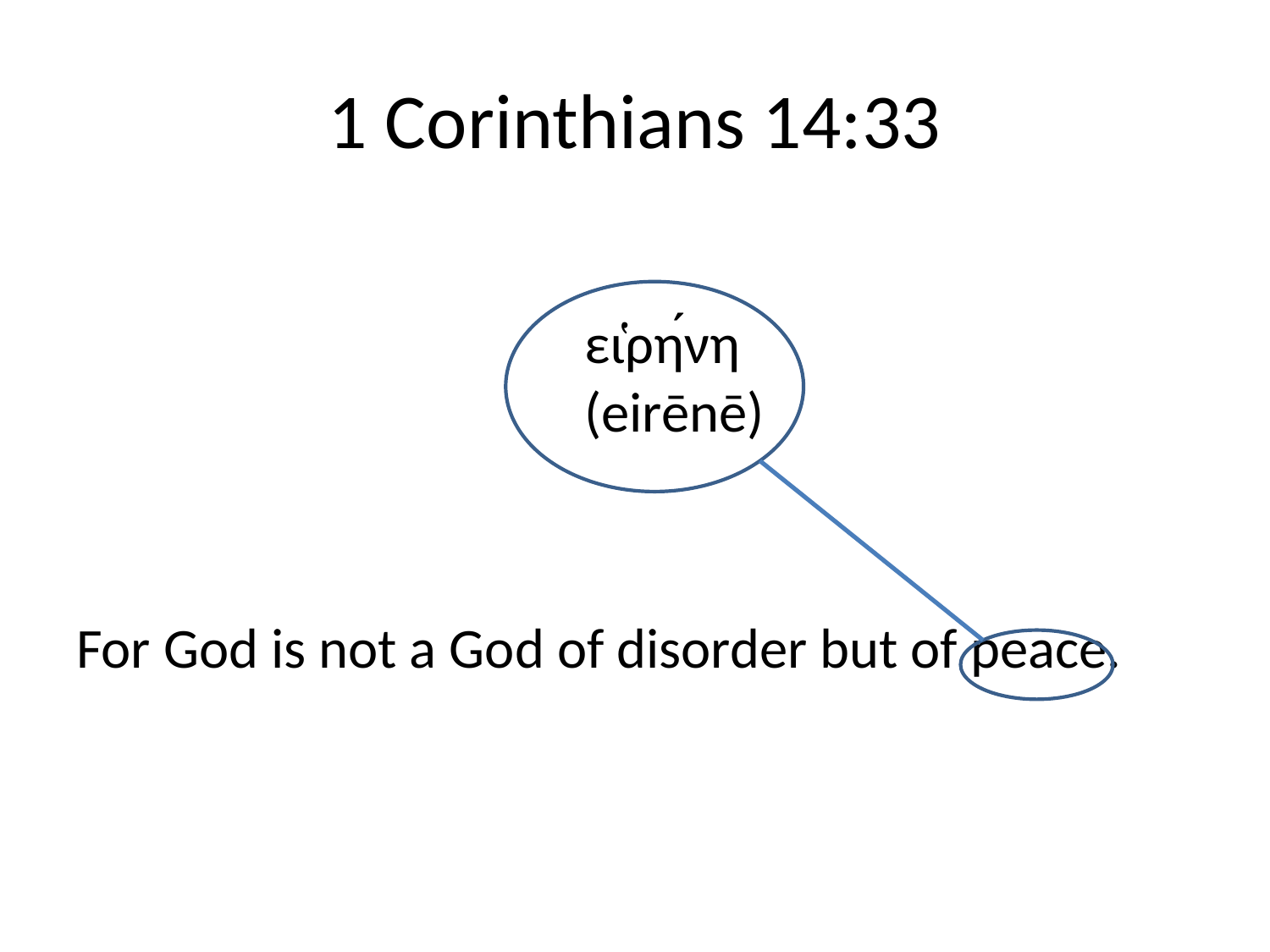

# 1 Corinthians 14:33

				εἱρήνη							(eirēnē)

For God is not a God of disorder but of peace.